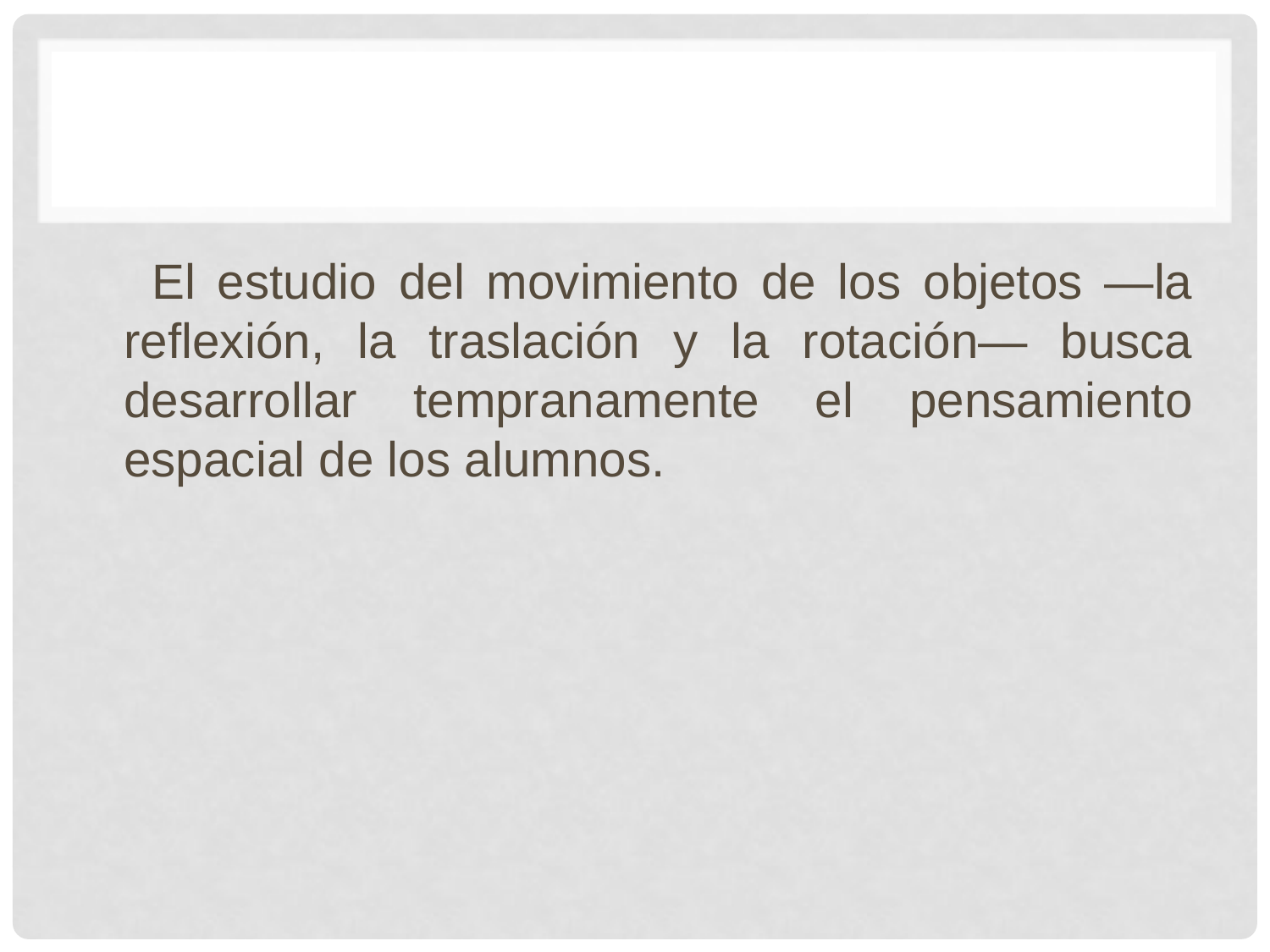

El estudio del movimiento de los objetos —la reflexión, la traslación y la rotación— busca desarrollar tempranamente el pensamiento espacial de los alumnos.